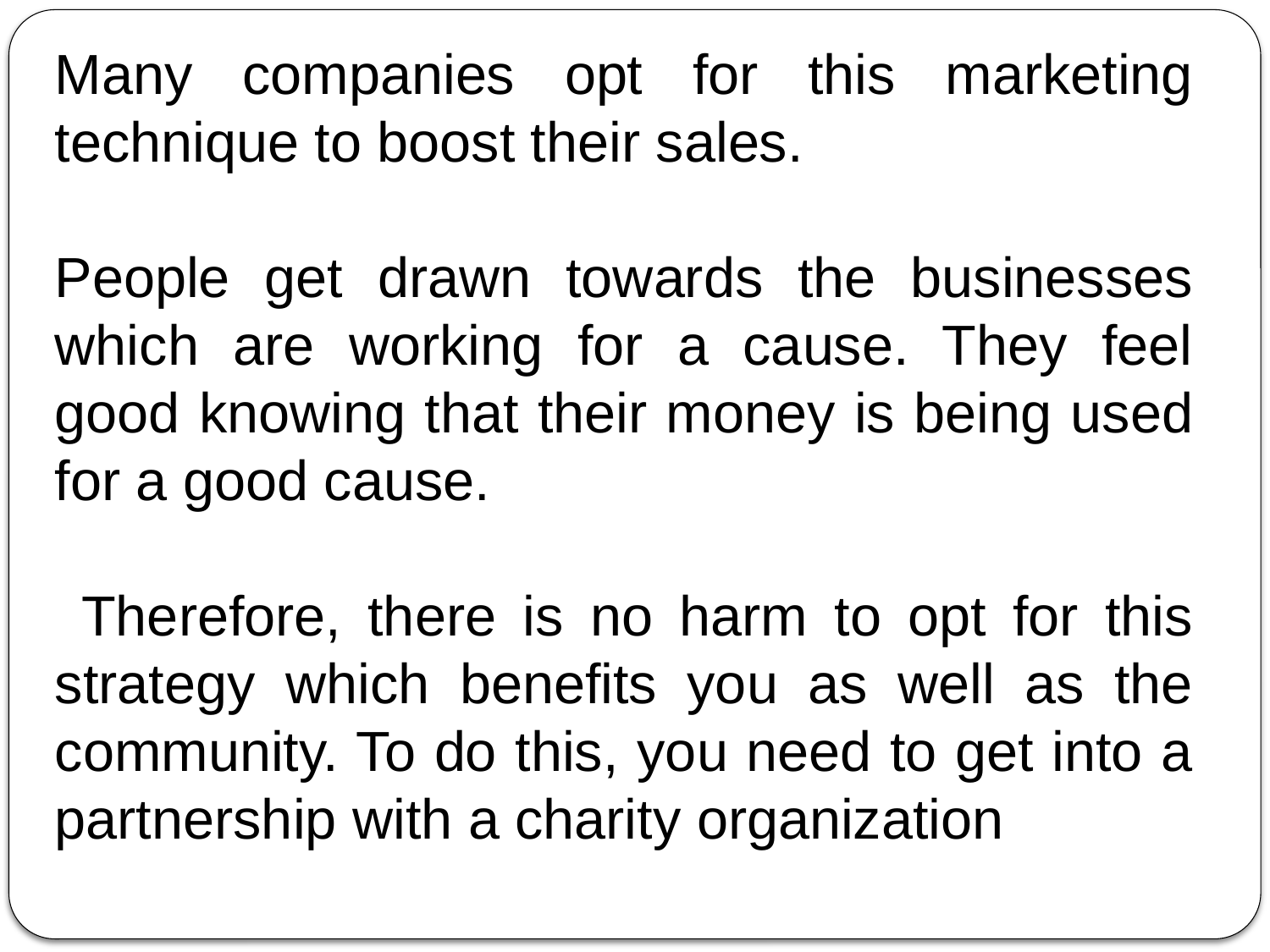

Many companies opt for this marketing technique to boost their sales.

People get drawn towards the businesses which are working for a cause. They feel good knowing that their money is being used for a good cause.

 Therefore, there is no harm to opt for this strategy which benefits you as well as the community. To do this, you need to get into a partnership with a charity organization